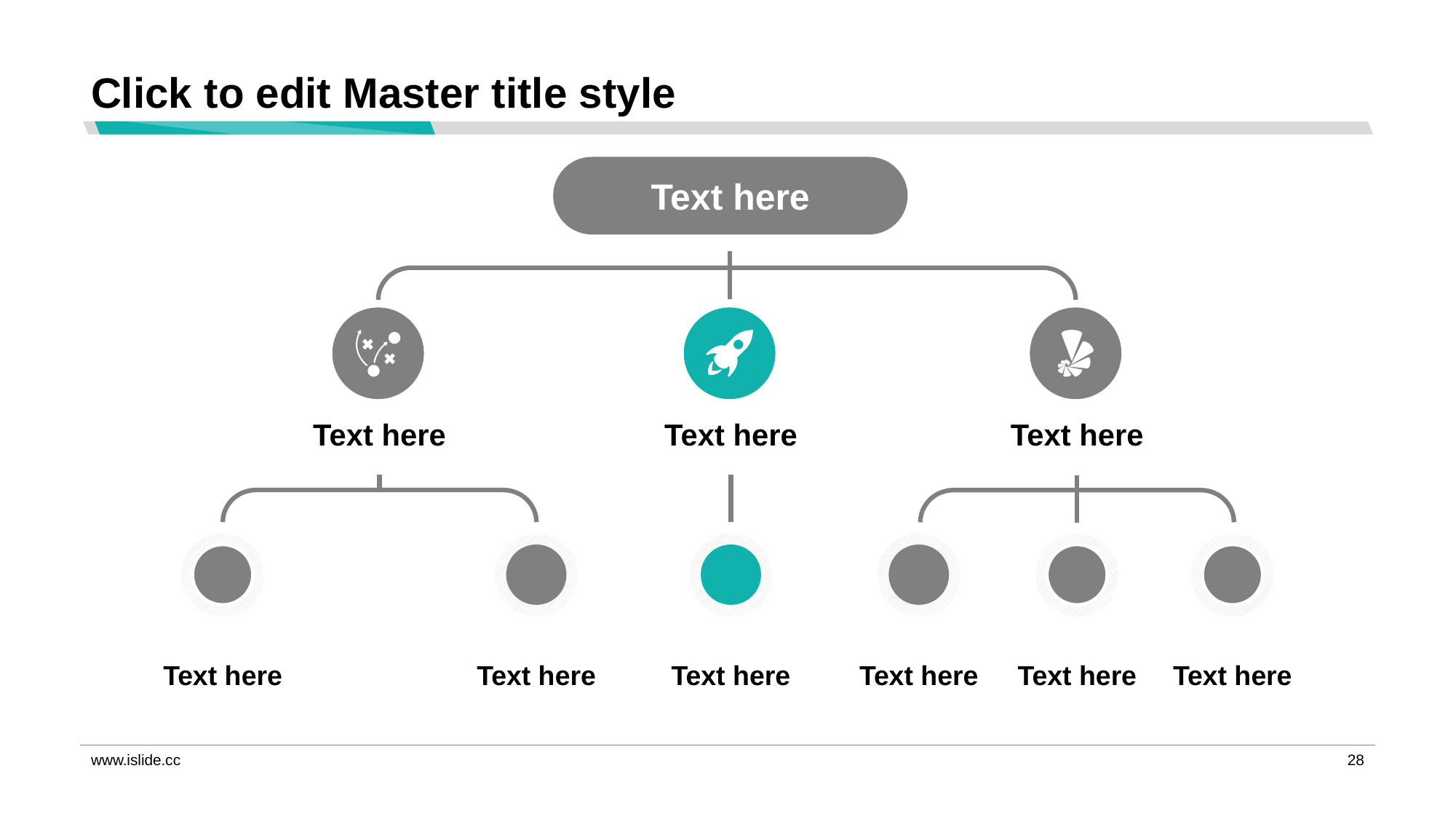

# Click to edit Master title style

Text here

Text here
Text here
Text here

Text here
Text here
Text here
Text here
Text here
Text here
www.islide.cc
28